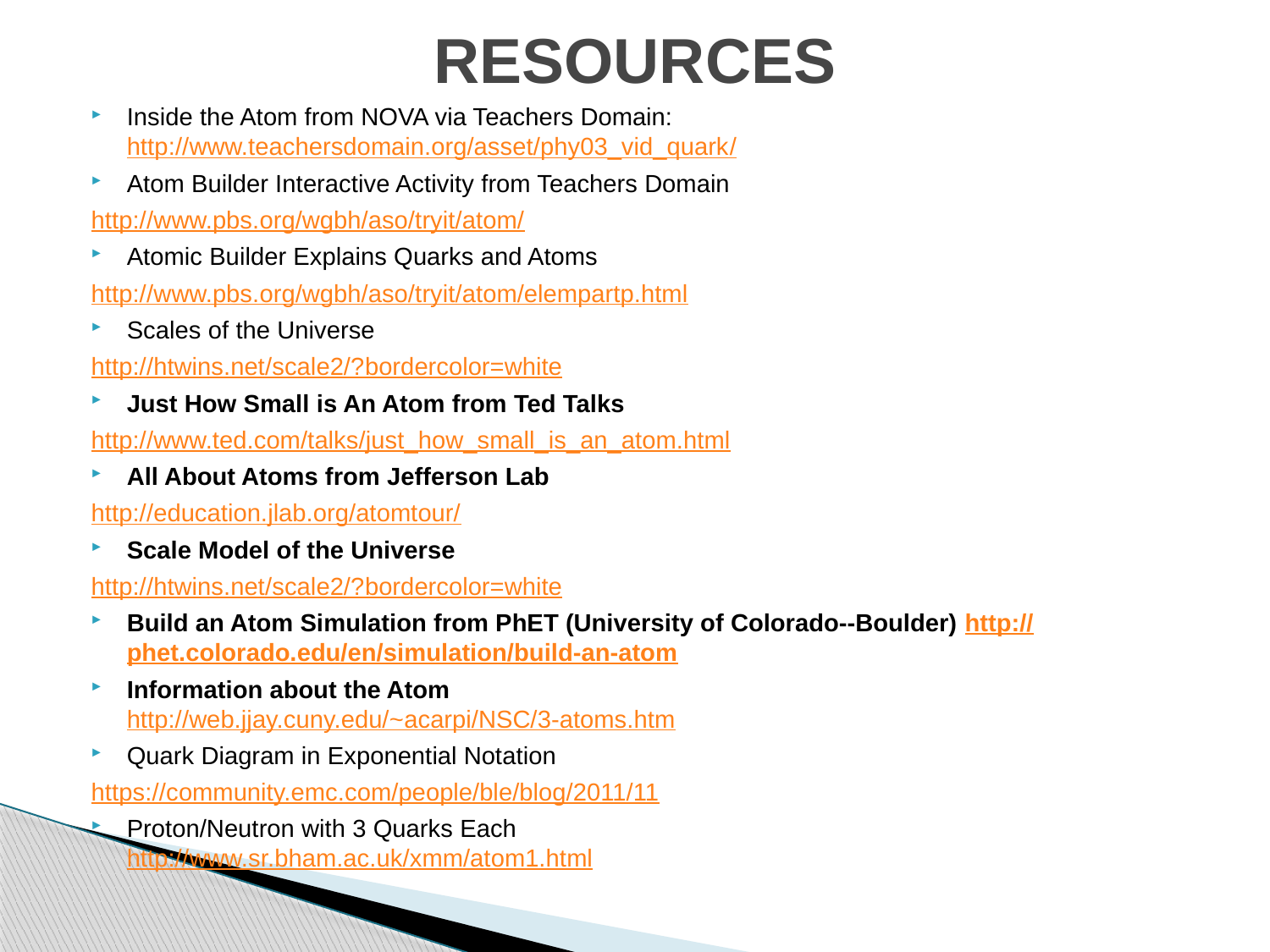

# RESOURCES
Inside the Atom from NOVA via Teachers Domain:
http://www.teachersdomain.org/asset/phy03_vid_quark/
Atom Builder Interactive Activity from Teachers Domain
http://www.pbs.org/wgbh/aso/tryit/atom/
Atomic Builder Explains Quarks and Atoms
http://www.pbs.org/wgbh/aso/tryit/atom/elempartp.html
Scales of the Universe
http://htwins.net/scale2/?bordercolor=white
Just How Small is An Atom from Ted Talks
http://www.ted.com/talks/just_how_small_is_an_atom.html
All About Atoms from Jefferson Lab
http://education.jlab.org/atomtour/
Scale Model of the Universe
http://htwins.net/scale2/?bordercolor=white
Build an Atom Simulation from PhET (University of Colorado--Boulder) http://phet.colorado.edu/en/simulation/build-an-atom
Information about the Atom
http://web.jjay.cuny.edu/~acarpi/NSC/3-atoms.htm
Quark Diagram in Exponential Notation
https://community.emc.com/people/ble/blog/2011/11
Proton/Neutron with 3 Quarks Each
http://www.sr.bham.ac.uk/xmm/atom1.html